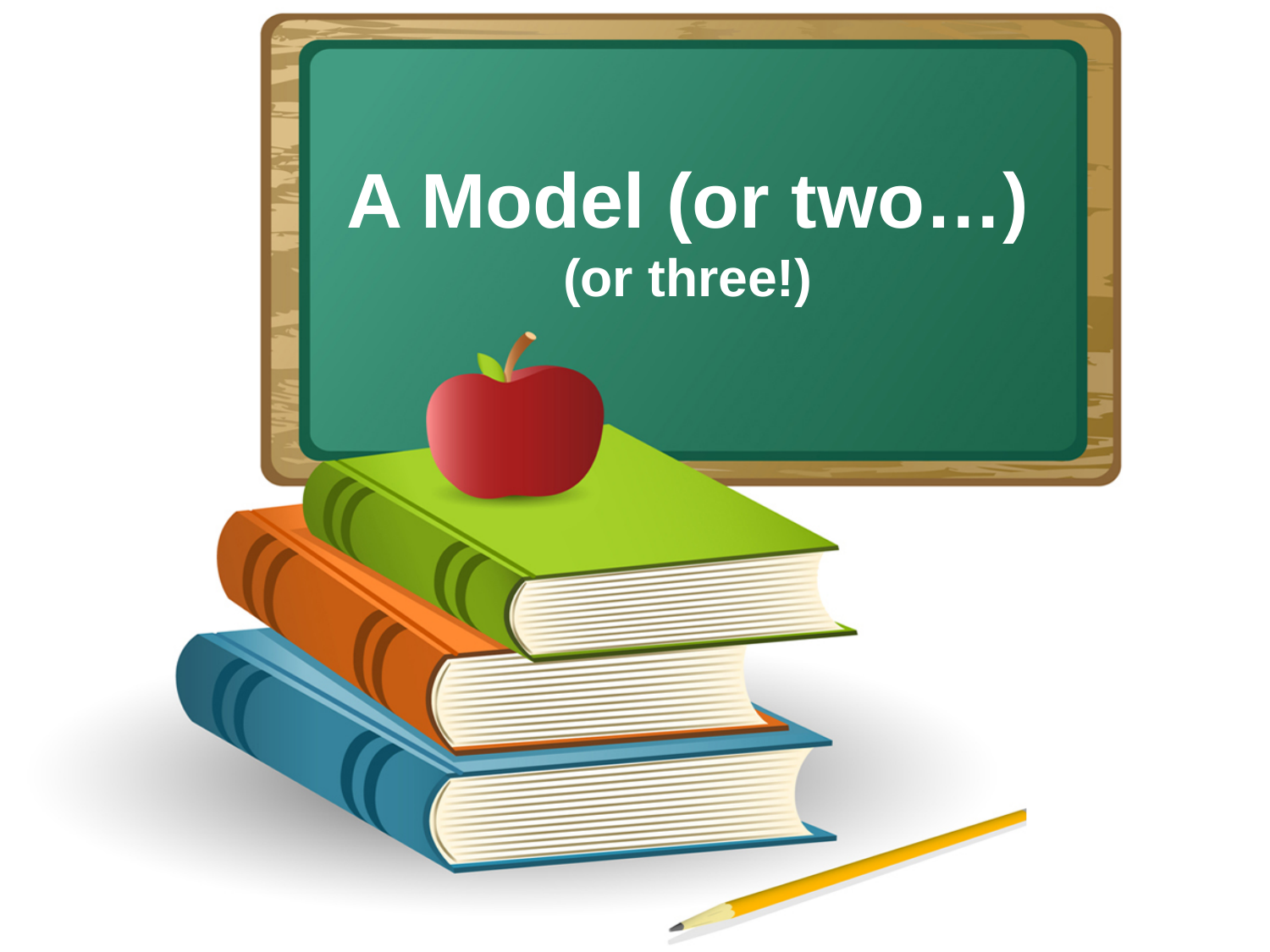

# A Model (or two…) (or three!)